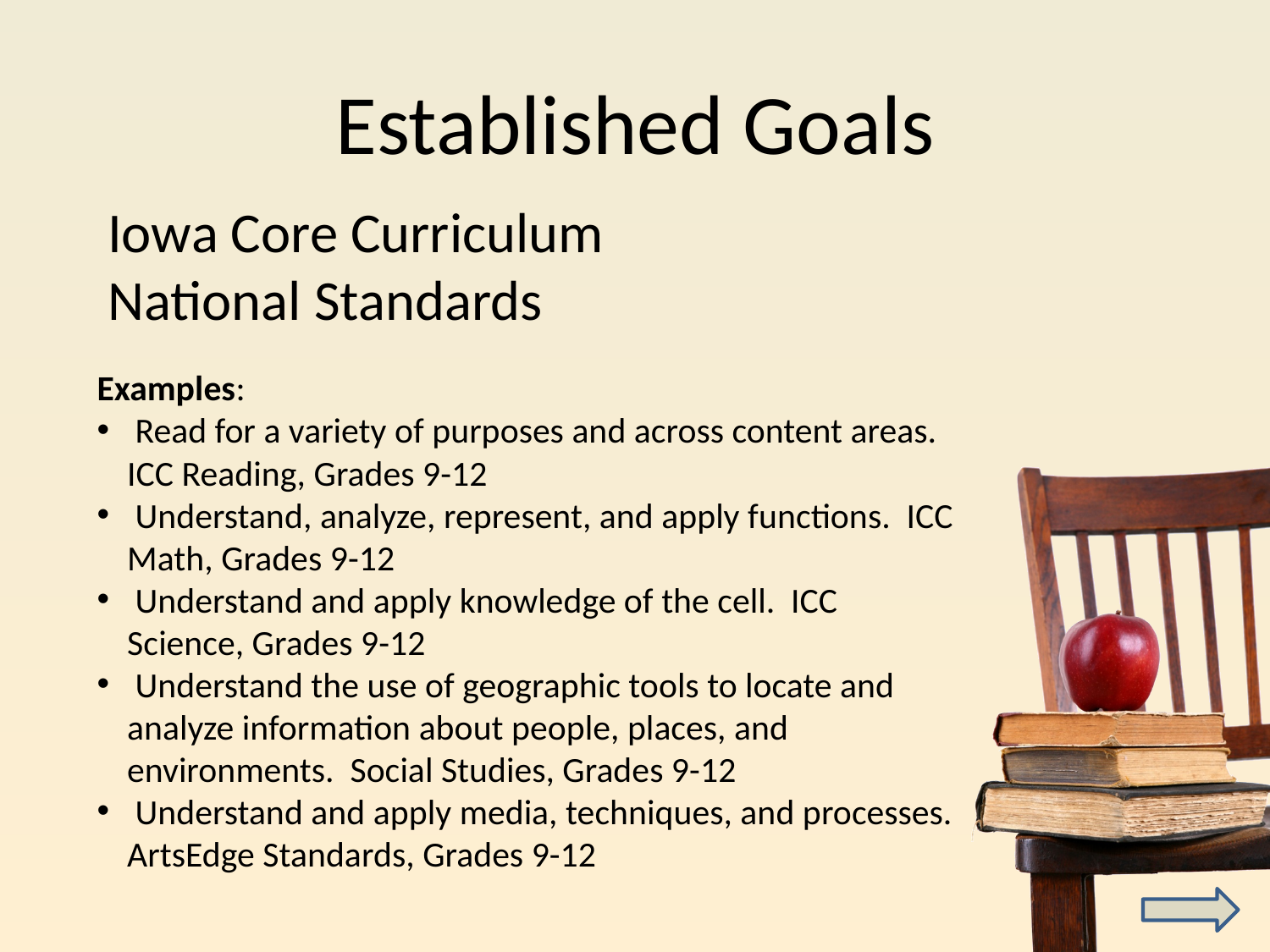

Established Goals
Iowa Core Curriculum
National Standards
Examples:
 Read for a variety of purposes and across content areas.  ICC Reading, Grades 9-12
 Understand, analyze, represent, and apply functions.  ICC Math, Grades 9-12
 Understand and apply knowledge of the cell.  ICC Science, Grades 9-12
 Understand the use of geographic tools to locate and analyze information about people, places, and environments.  Social Studies, Grades 9-12
 Understand and apply media, techniques, and processes.  ArtsEdge Standards, Grades 9-12